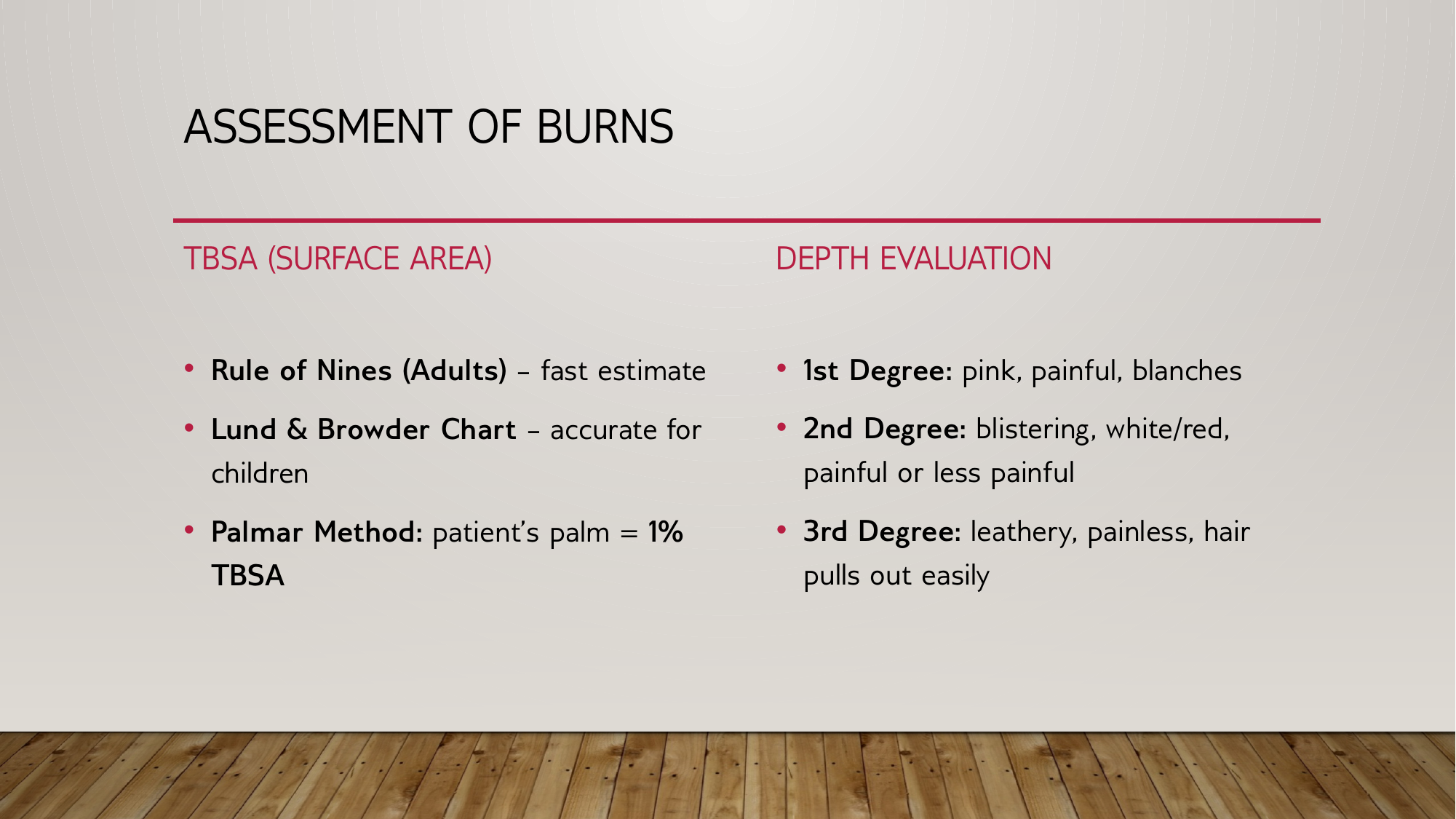

# Assessment of Burns
TBSA (Surface Area)

Depth Evaluation

1st Degree: pink, painful, blanches
2nd Degree: blistering, white/red, painful or less painful
3rd Degree: leathery, painless, hair pulls out easily

Rule of Nines (Adults) – fast estimate
Lund & Browder Chart – accurate for children
Palmar Method: patient’s palm = 1% TBSA